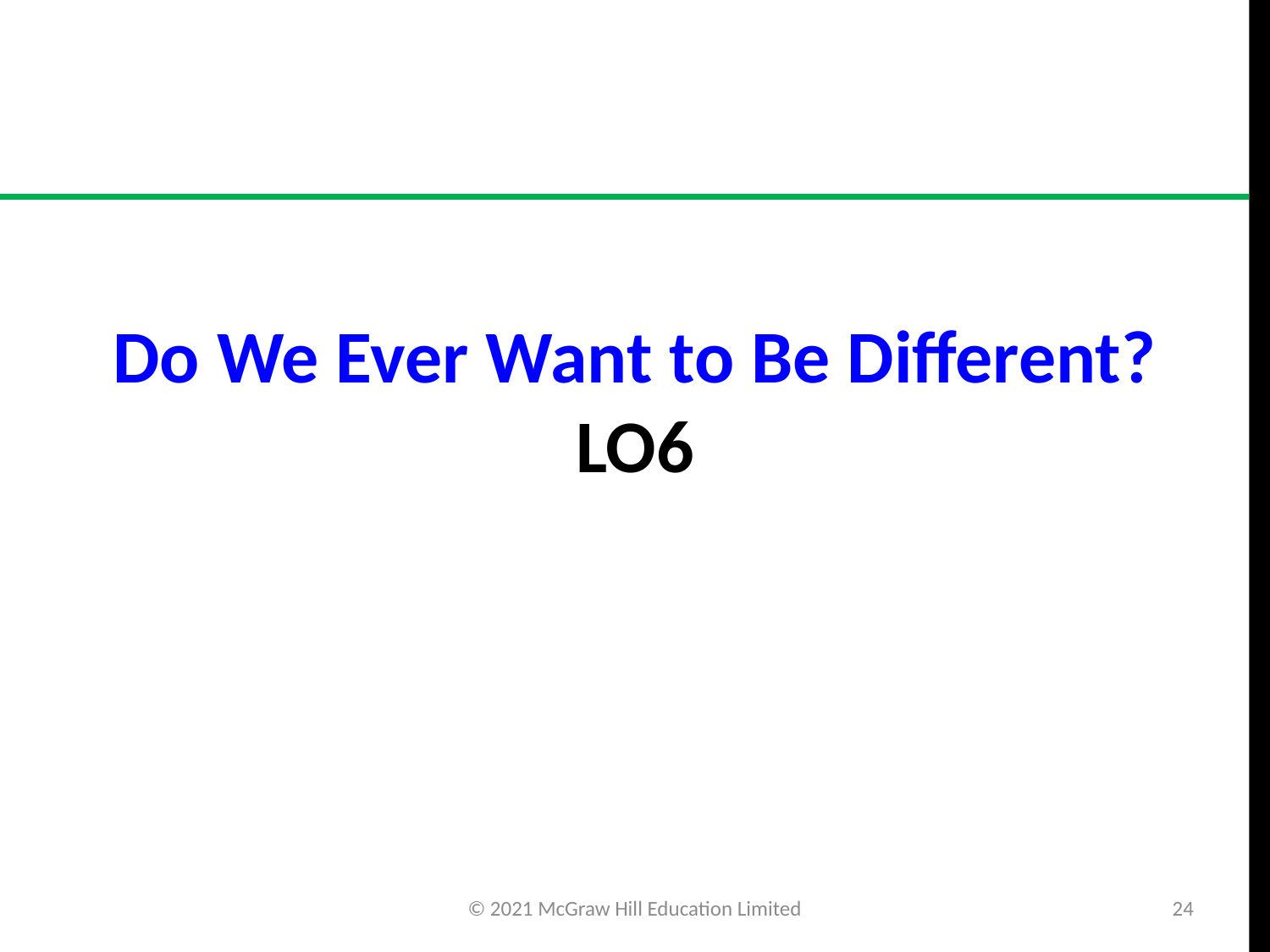

# Do We Ever Want to Be Different? LO6
© 2021 McGraw Hill Education Limited
24